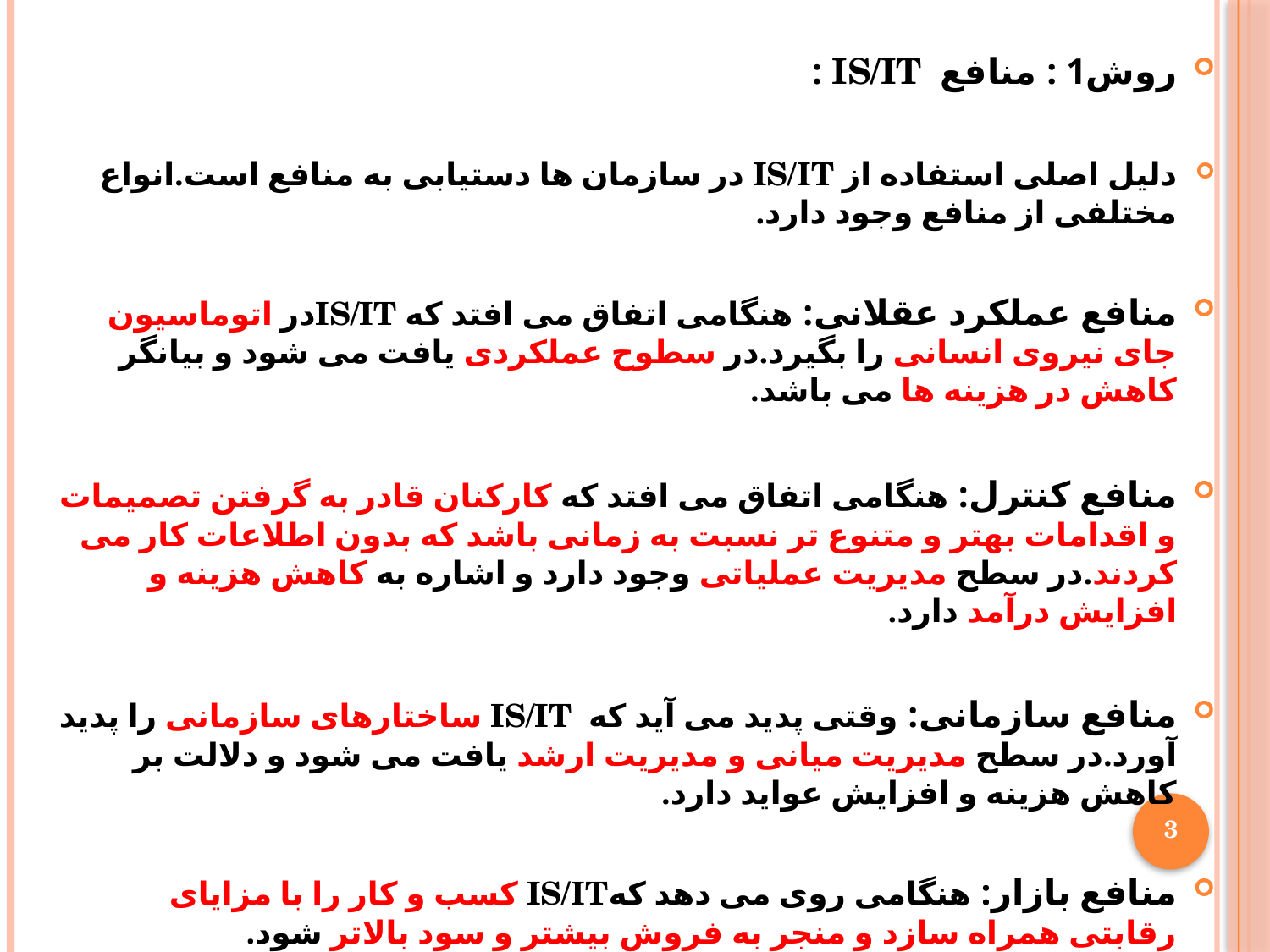

روش1 : منافع  IS/IT :

دلیل اصلی استفاده از IS/IT در سازمان ها دستیابی به منافع است.انواع مختلفی از منافع وجود دارد.

منافع عملکرد عقلانی: هنگامی اتفاق می افتد که IS/ITدر اتوماسیون جای نیروی انسانی را بگیرد.در سطوح عملکردی یافت می شود و بیانگر کاهش در هزینه ها می باشد.

منافع کنترل: هنگامی اتفاق می افتد که کارکنان قادر به گرفتن تصمیمات و اقدامات بهتر و متنوع تر نسبت به زمانی باشد که بدون اطلاعات کار می کردند.در سطح مدیریت عملیاتی وجود دارد و اشاره به کاهش هزینه و افزایش درآمد دارد.

منافع سازمانی: وقتی پدید می آید که  IS/IT ساختارهای سازمانی را پدید آورد.در سطح مدیریت میانی و مدیریت ارشد یافت می شود و دلالت بر کاهش هزینه و افزایش عواید دارد.

منافع بازار: هنگامی روی می دهد کهIS/IT کسب و کار را با مزایای رقابتی همراه سازد و منجر به فروش بیشتر و سود بالاتر شود.

3